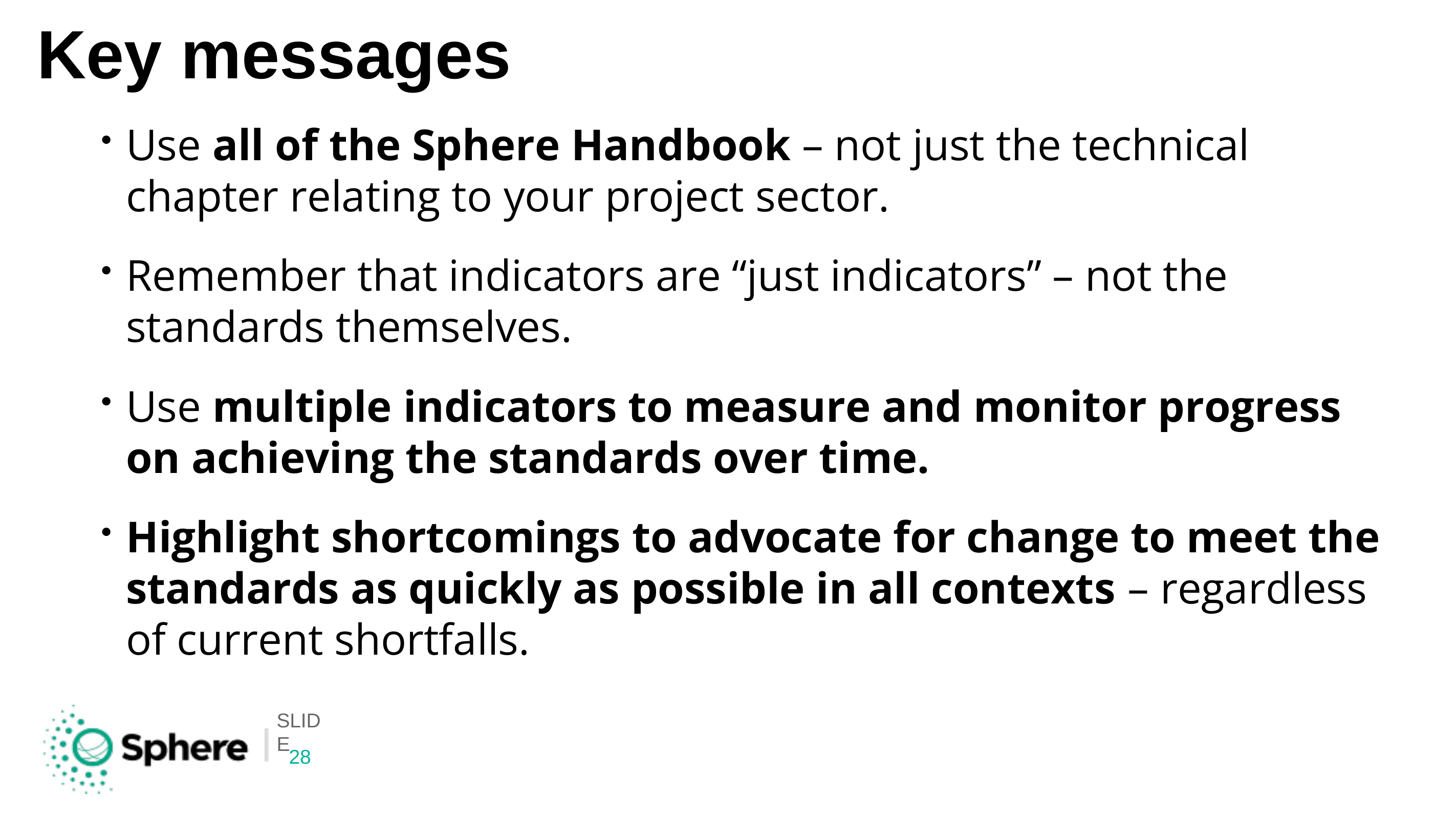

# Key messages
Use all of the Sphere Handbook – not just the technical chapter relating to your project sector.
Remember that indicators are “just indicators” – not the standards themselves.
Use multiple indicators to measure and monitor progress on achieving the standards over time.
Highlight shortcomings to advocate for change to meet the standards as quickly as possible in all contexts – regardless of current shortfalls.

28